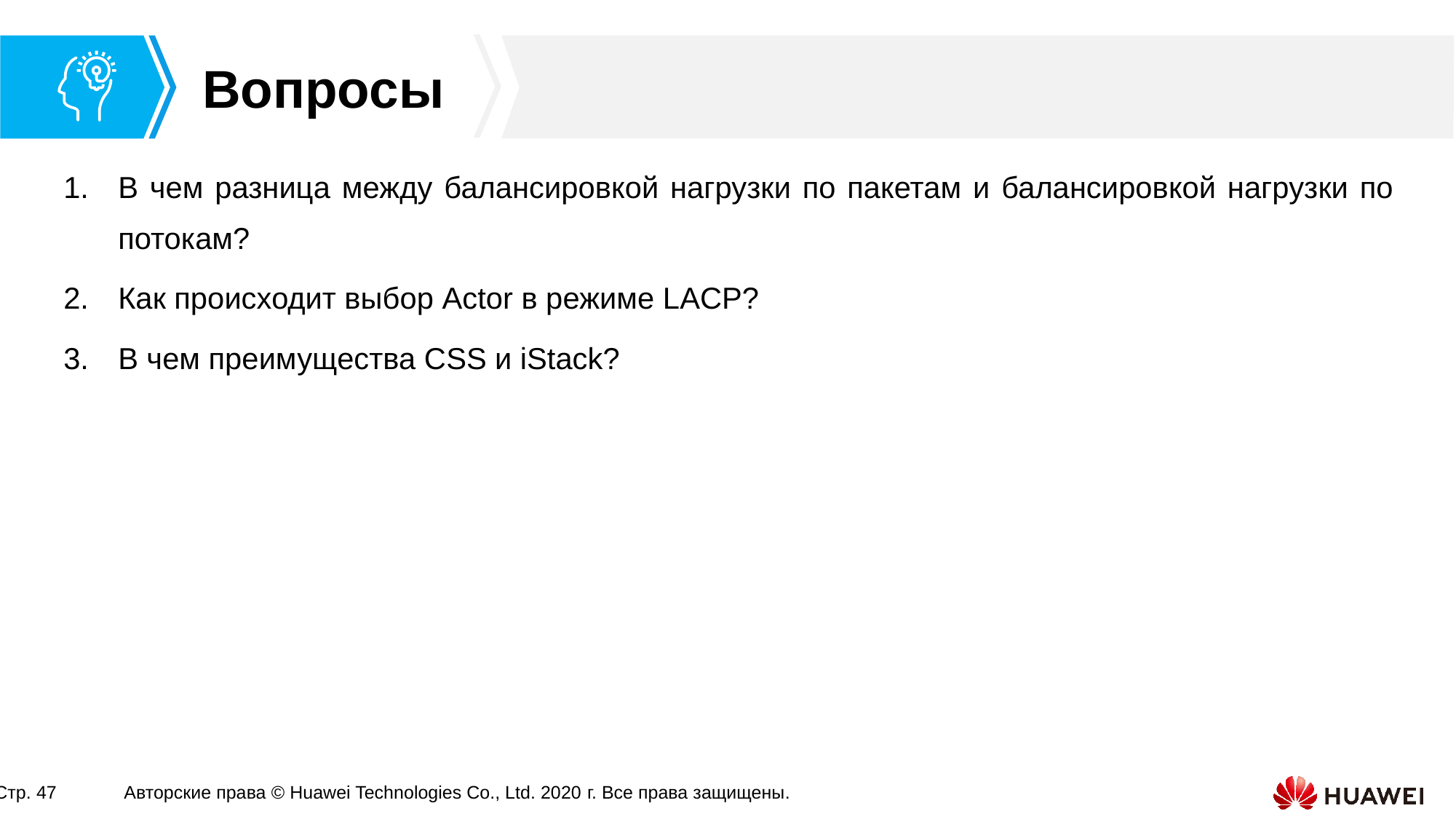

В чем разница между балансировкой нагрузки по пакетам и балансировкой нагрузки по потокам?
Как происходит выбор Actor в режиме LACP?
В чем преимущества CSS и iStack?